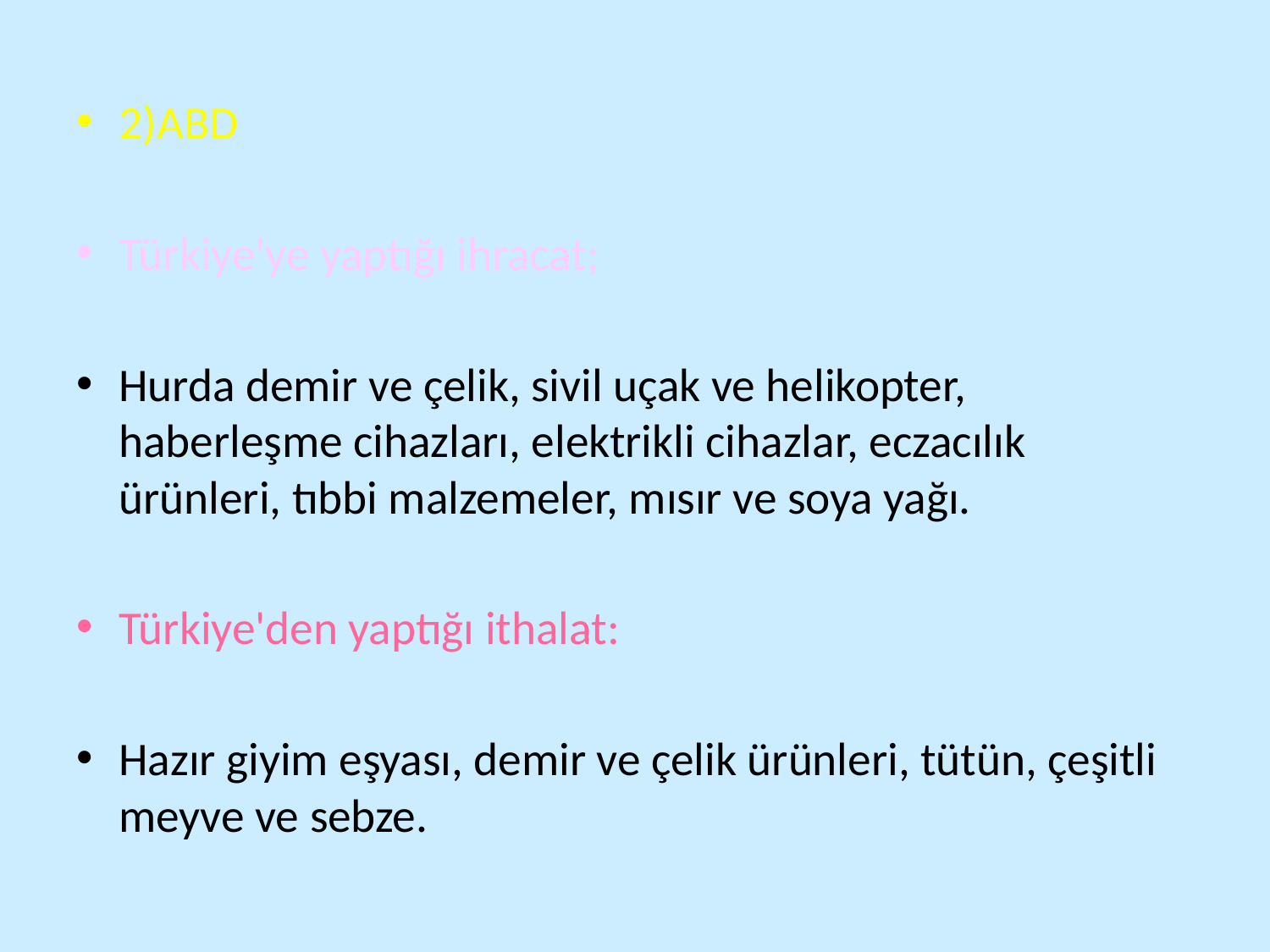

2)ABD

Türkiye'ye yaptığı ihracat;

Hurda demir ve çelik, sivil uçak ve helikopter, haberleşme cihazları, elektrikli cihazlar, eczacılık ürünleri, tıbbi malzemeler, mısır ve soya yağı.

Türkiye'den yaptığı ithalat:

Hazır giyim eşyası, demir ve çelik ürünleri, tütün, çeşitli meyve ve sebze.